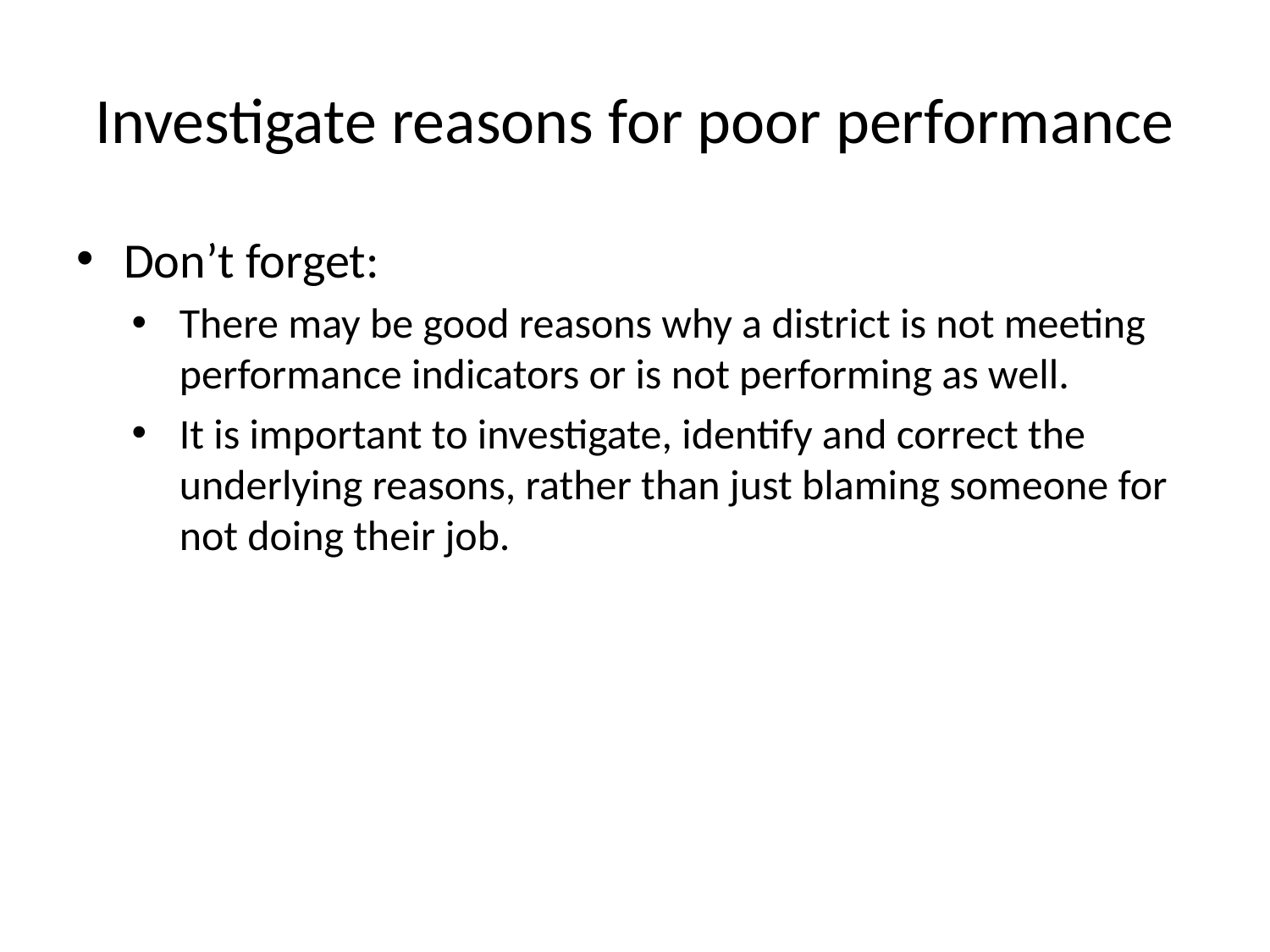

# Investigate reasons for poor performance
Don’t forget:
There may be good reasons why a district is not meeting performance indicators or is not performing as well.
It is important to investigate, identify and correct the underlying reasons, rather than just blaming someone for not doing their job.